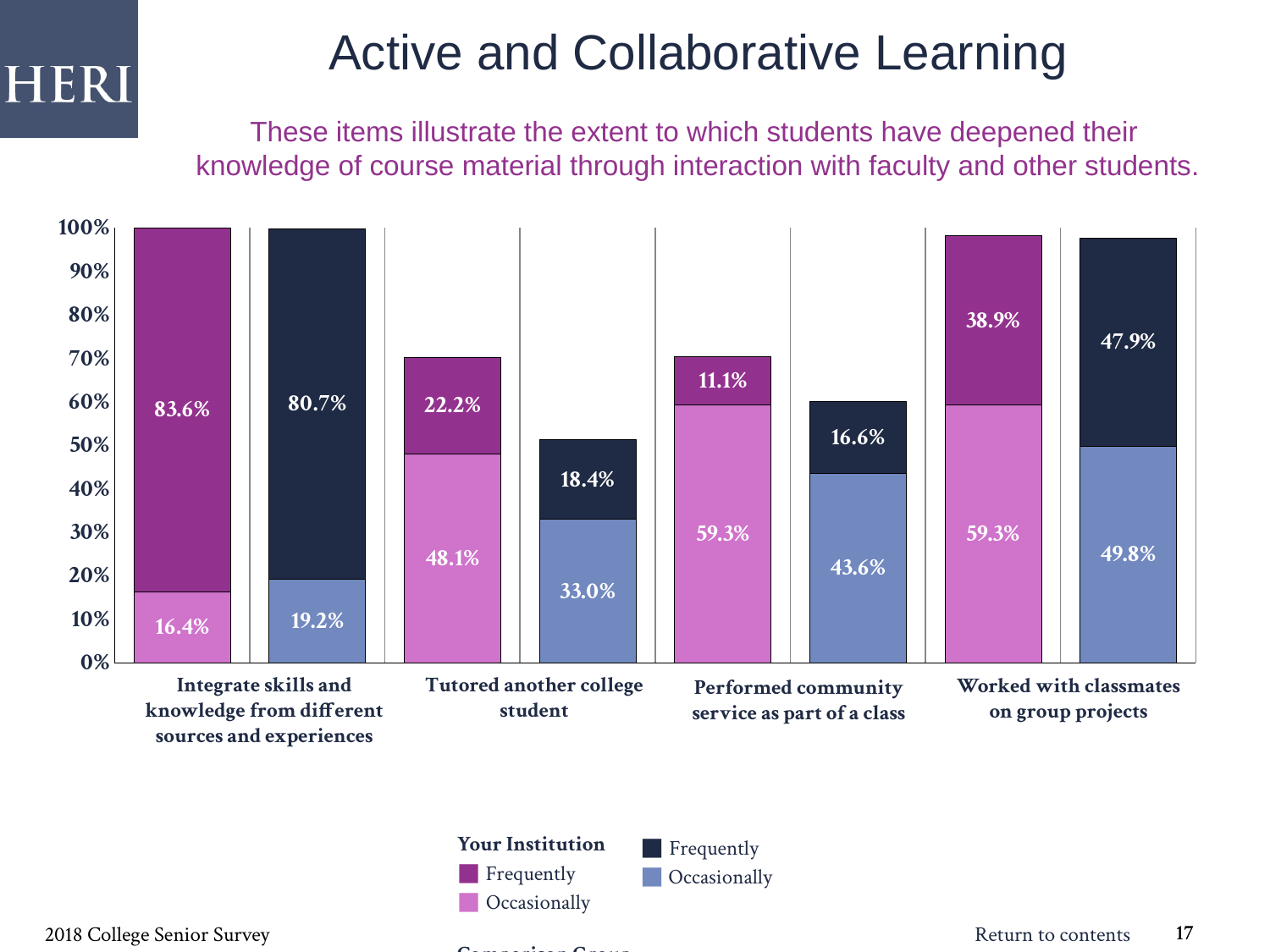

Active and Collaborative Learning
These items illustrate the extent to which students have deepened their
knowledge of course material through interaction with faculty and other students.

### Chart

| Category | Occasionally | frequently |
|---|---|---|
| Integrate skills and knowledge from different sources and experiences | 0.164 | 0.836 |
| comp | 0.192 | 0.807 |
| Tutored another college student | 0.481 | 0.222 |
| comp | 0.33 | 0.184 |
| Performed community service as part of a class | 0.593 | 0.111 |
| comp | 0.436 | 0.166 |
| Worked with classmates on group projects | 0.593 | 0.389 |
| comp | 0.498 | 0.479 |
Integrate skills and knowledge from different sources and experiences
Tutored another college student
Worked with classmates on group projects
Performed community service as part of a class
Your Institution
■ Frequently
■ Occasionally

Comparison Group
■ Frequently
■ Occasionally

2018 College Senior Survey
17
17